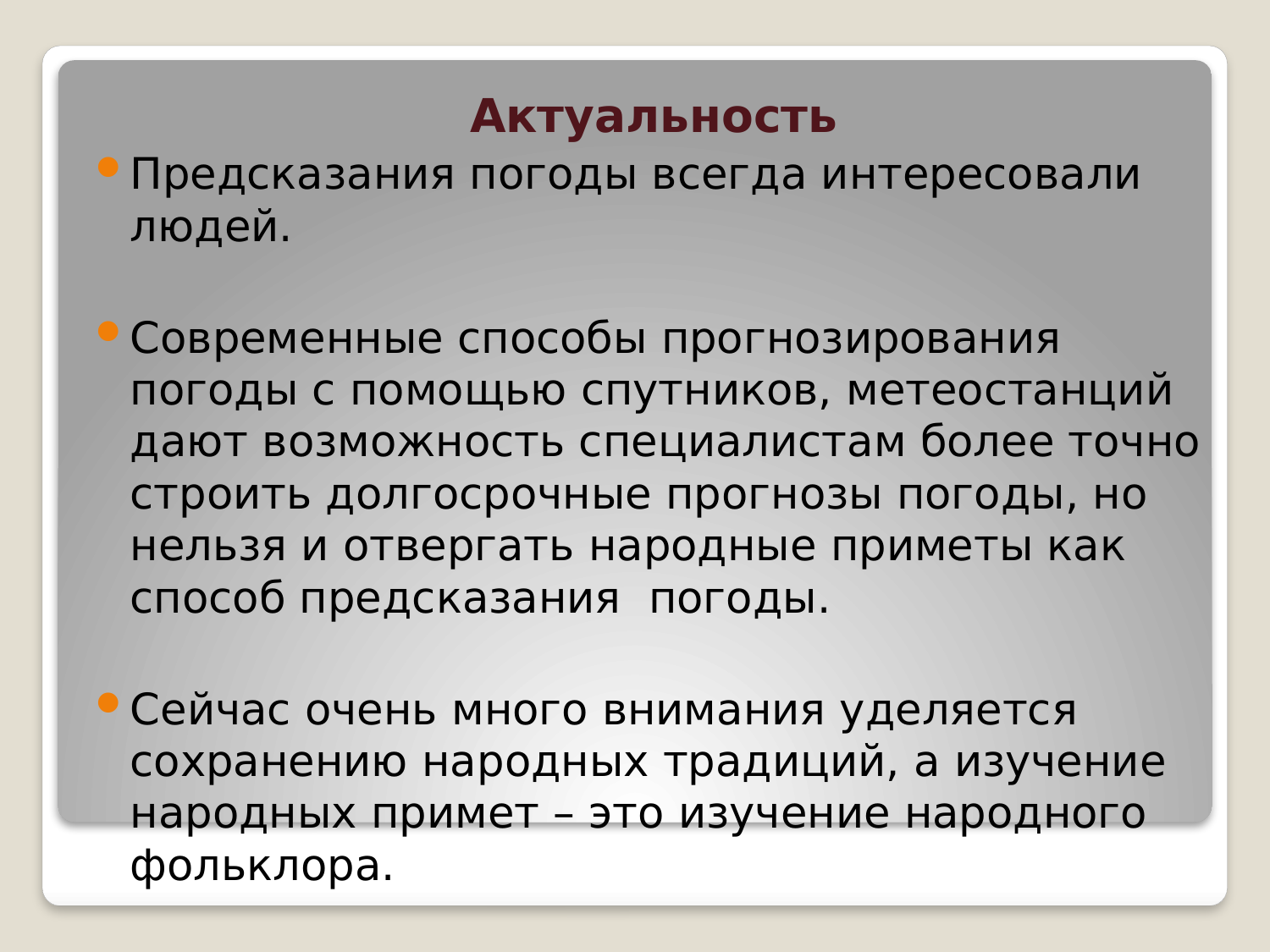

Актуальность
Предсказания погоды всегда интересовали людей.

Современные способы прогнозирования погоды с помощью спутников, метеостанций дают возможность специалистам более точно строить долгосрочные прогнозы погоды, но нельзя и отвергать народные приметы как способ предсказания  погоды.

Сейчас очень много внимания уделяется сохранению народных традиций, а изучение народных примет – это изучение народного фольклора.

#